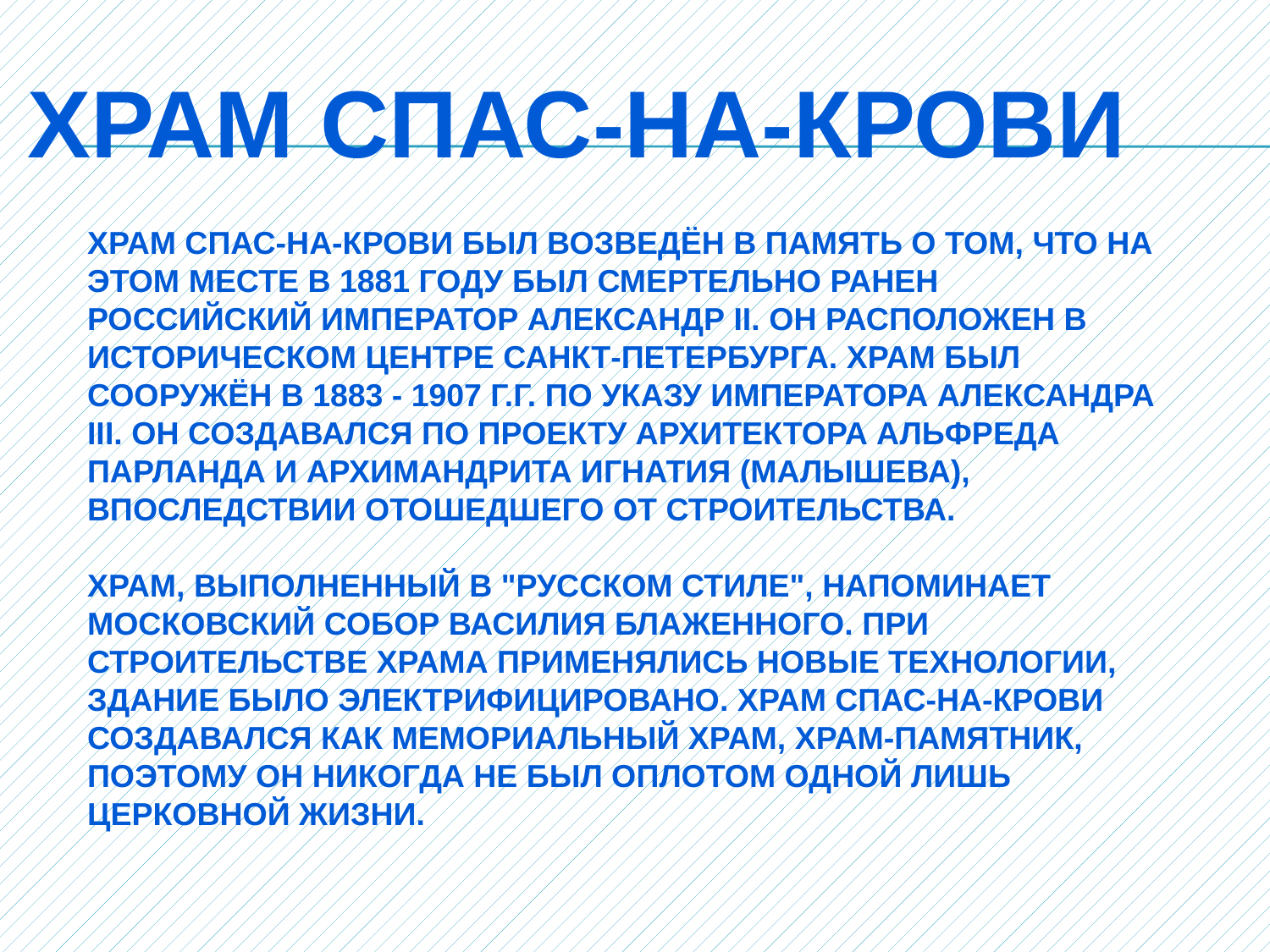

Храм Спас-на-Крови
Храм Спас-на-Крови был возведён в память о том, что на этом месте в 1881 году был смертельно ранен российский император Александр II. Он расположен в историческом центре Санкт-Петербурга. Храм был сооружён в 1883 - 1907 г.г. по указу императора Александра III. Он создавался по проекту архитектора Альфреда Парланда и архимандрита Игнатия (Малышева), впоследствии отошедшего от строительства. 
Храм, выполненный в "русском стиле", напоминает московский собор Василия Блаженного. При строительстве храма применялись новые технологии, здание было электрифицировано. Храм Спас-на-Крови создавался как мемориальный храм, храм-памятник, поэтому он никогда не был оплотом одной лишь церковной жизни.